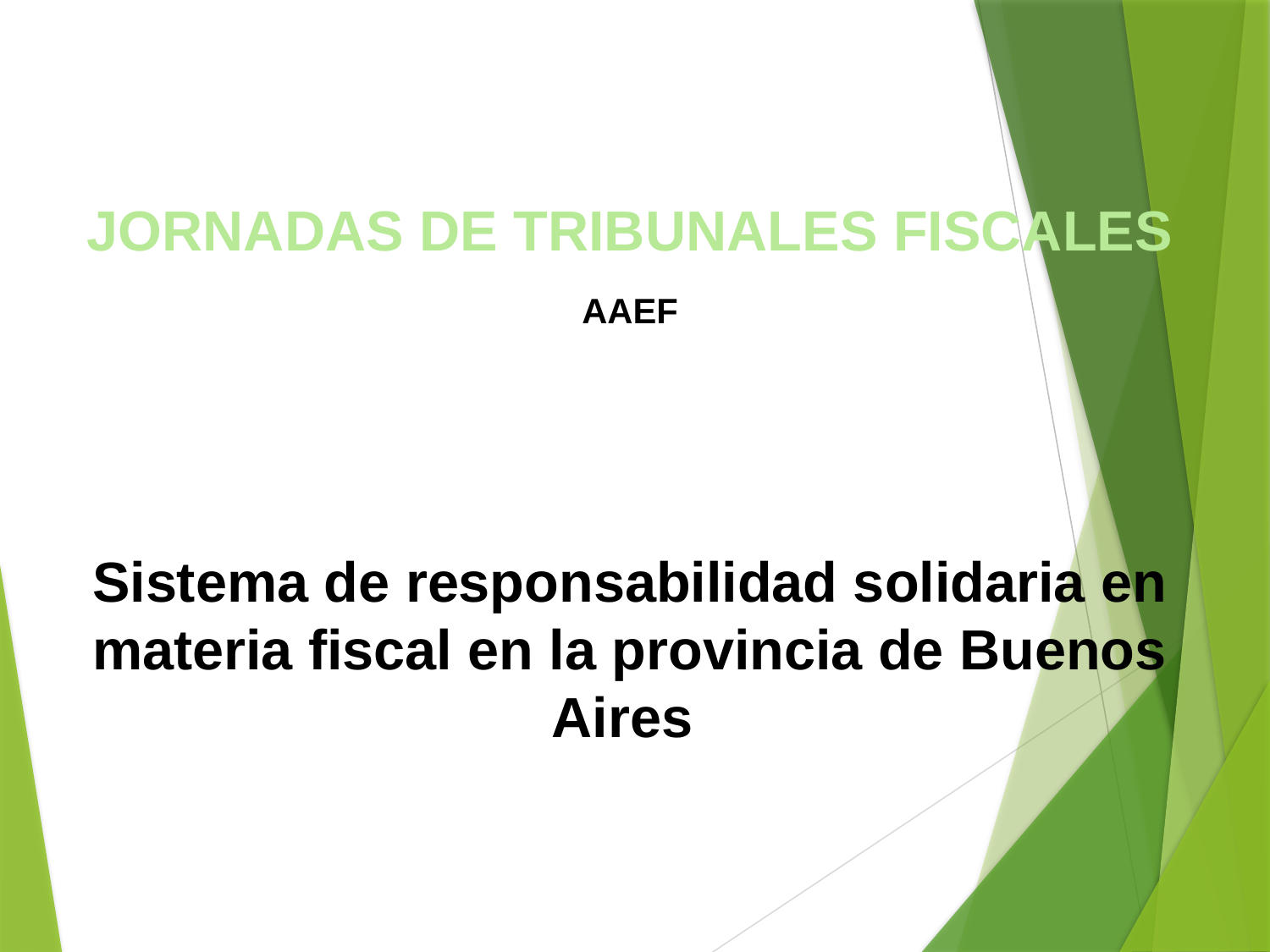

JORNADAS DE TRIBUNALES FISCALES
AAEF

Sistema de responsabilidad solidaria en materia fiscal en la provincia de Buenos Aires